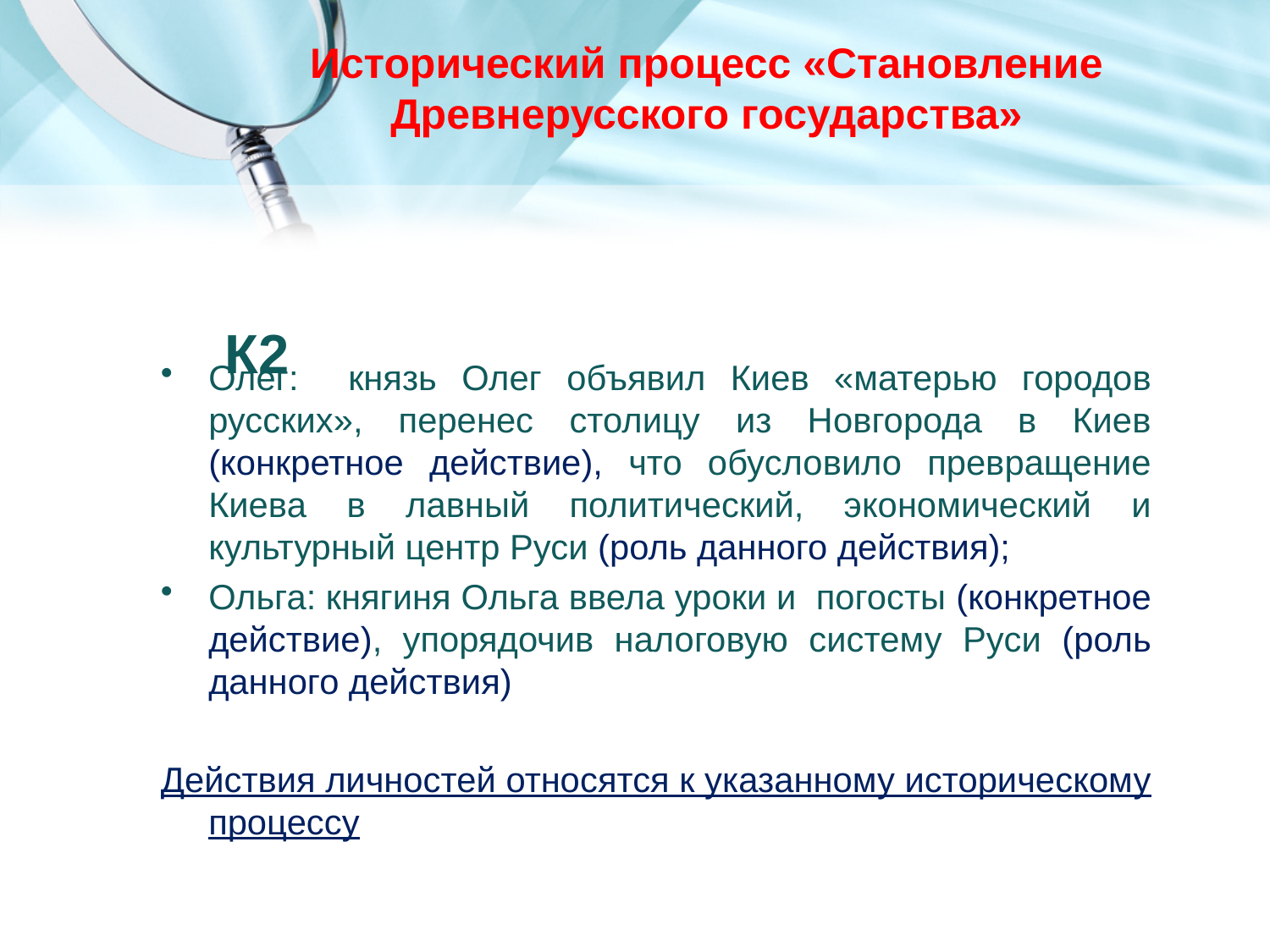

# Исторический процесс «Становление Древнерусского государства»
К2
Олег:  князь Олег объявил Киев «матерью городов русских», перенес столицу из Новгорода в Киев (конкретное действие), что обусловило превращение Киева в лавный политический, экономический и культурный центр Руси (роль данного действия);
Ольга: княгиня Ольга ввела уроки и  погосты (конкретное действие), упорядочив налоговую систему Руси (роль данного действия)

Действия личностей относятся к указанному историческому процессу